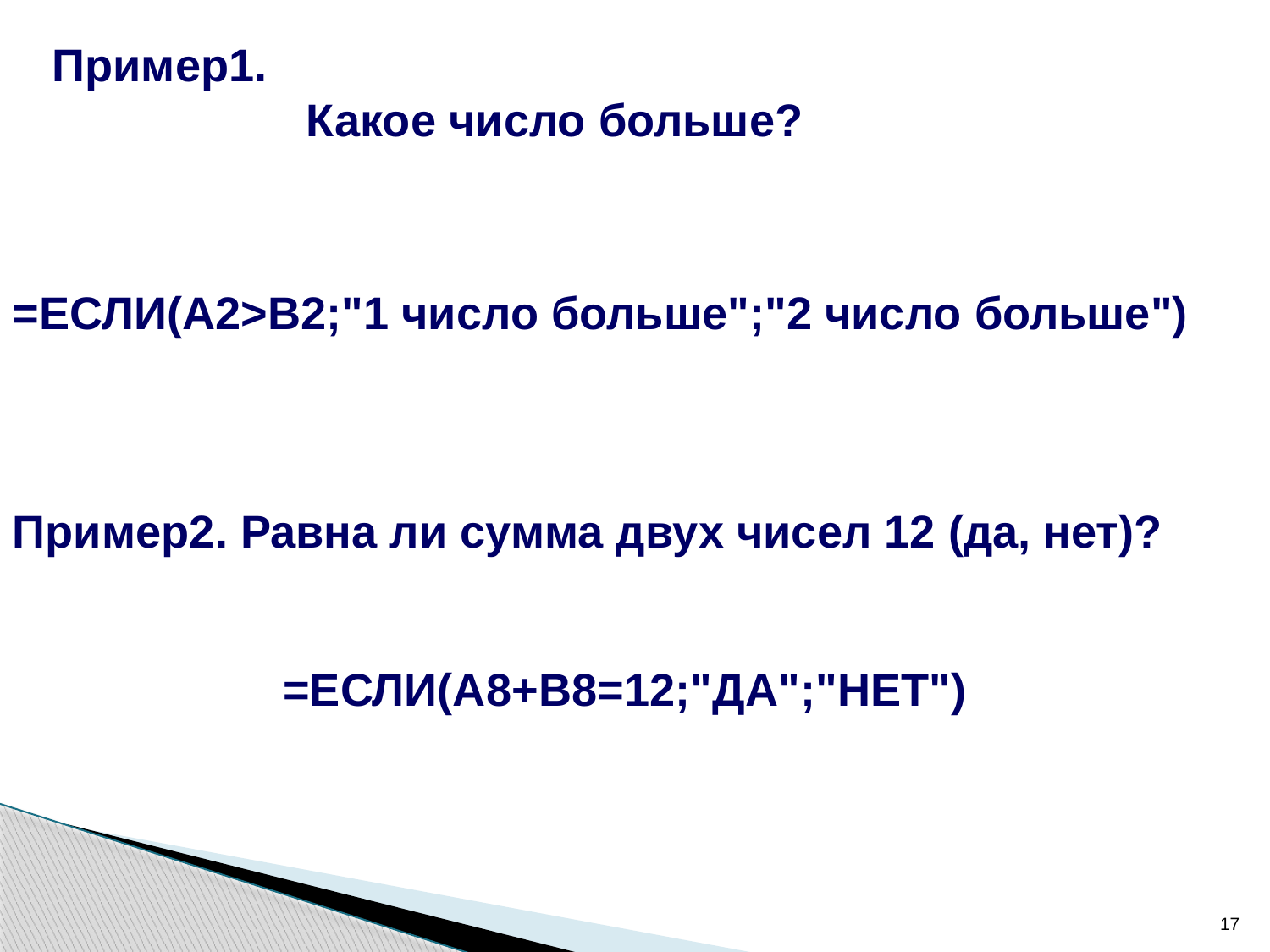

Пример1.
		Какое число больше?
=ЕСЛИ(A2>B2;"1 число больше";"2 число больше")
Пример2. Равна ли сумма двух чисел 12 (да, нет)?
=ЕСЛИ(A8+B8=12;"ДА";"НЕТ")
17